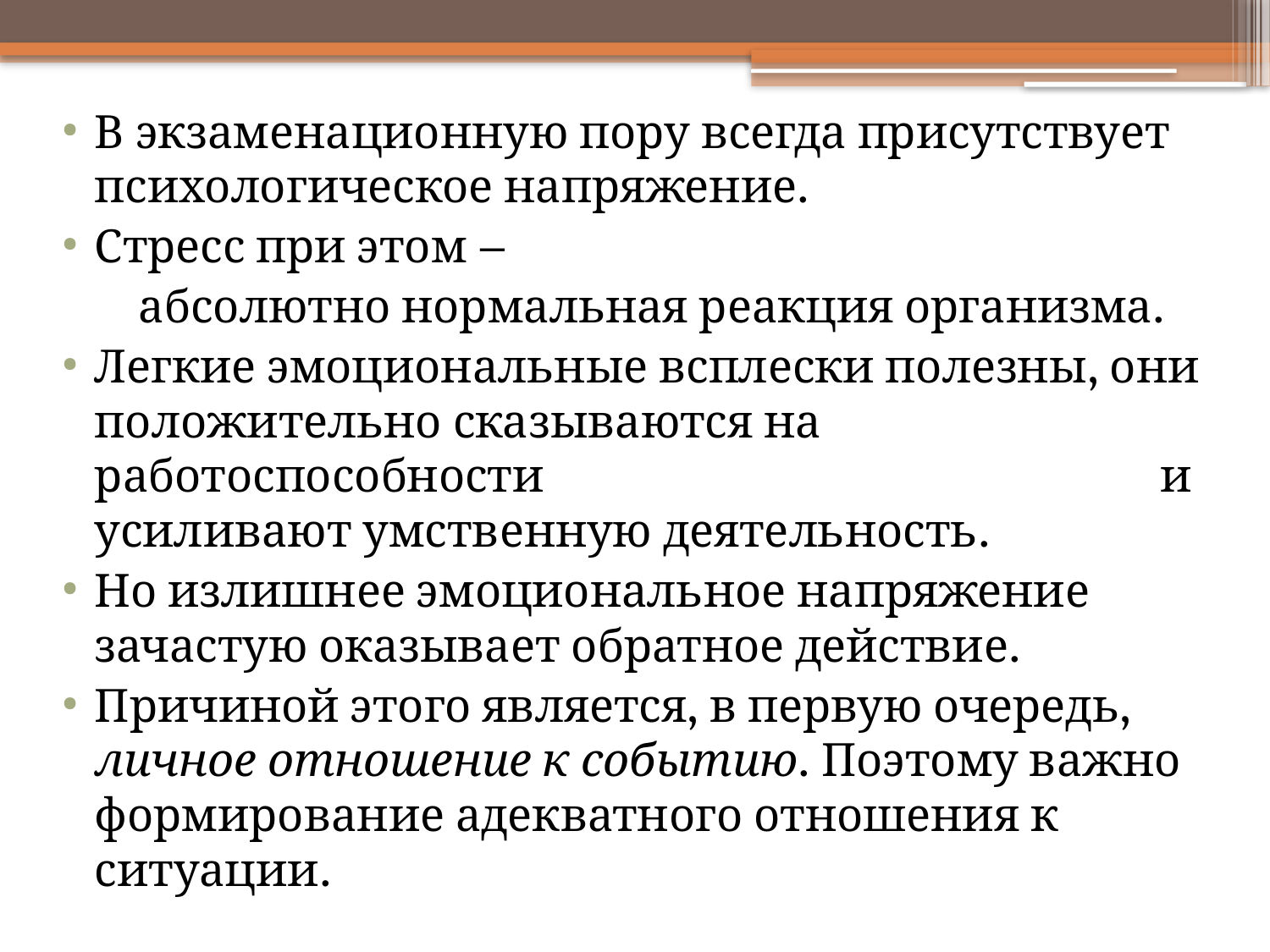

В экзаменационную пору всегда присутствует психологическое напряжение.
Стресс при этом –
       абсолютно нормальная реакция организма.
Легкие эмоциональные всплески полезны, они положительно сказываются на работоспособности                                                        и усиливают умственную деятельность.
Но излишнее эмоциональное напряжение зачастую оказывает обратное действие.
Причиной этого является, в первую очередь, личное отношение к событию. Поэтому важно формирование адекватного отношения к ситуации.
#